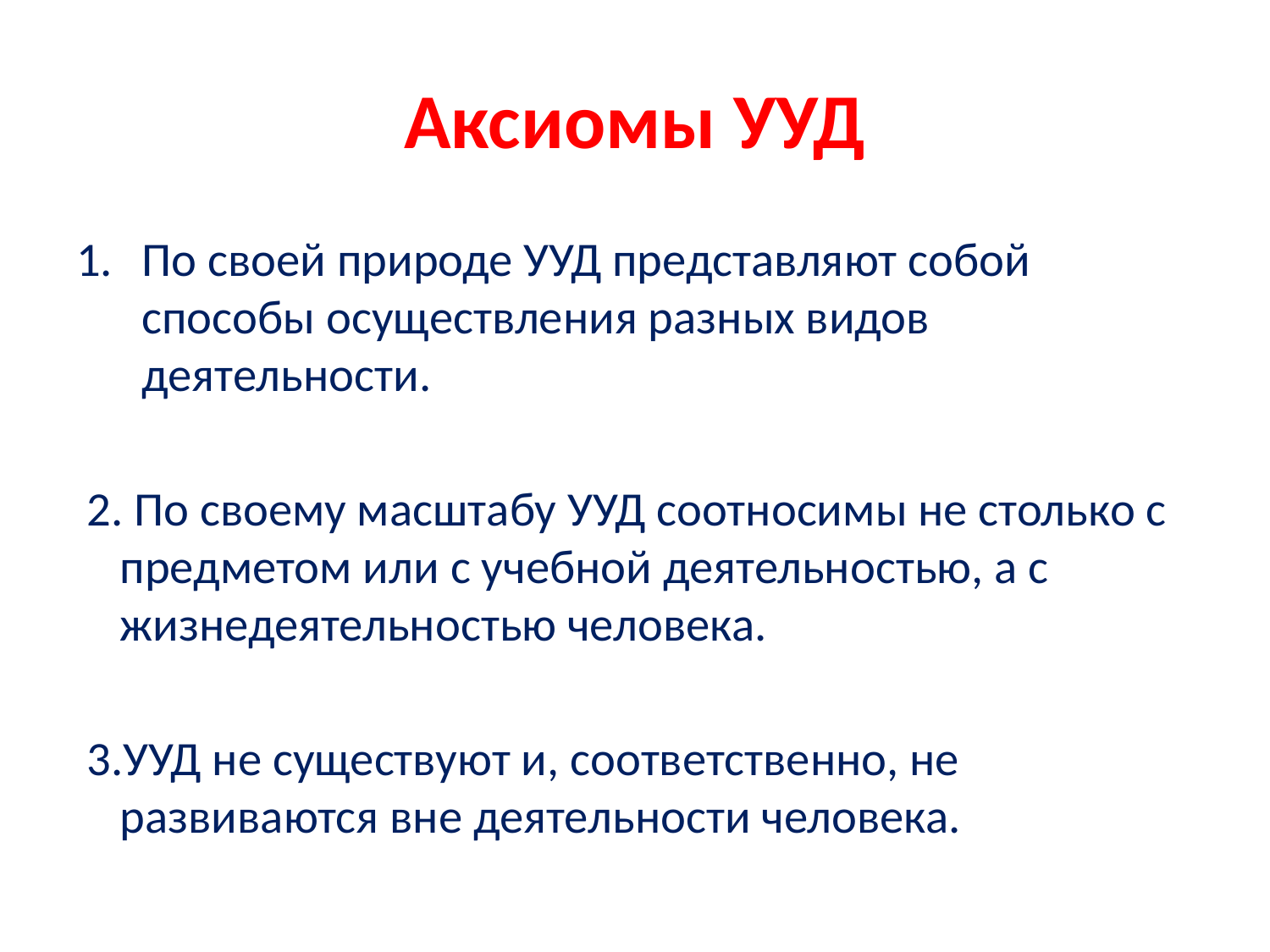

# Аксиомы УУД
По своей природе УУД представляют собой способы осуществления разных видов деятельности.

 2. По своему масштабу УУД соотносимы не столько с предметом или с учебной деятельностью, а с жизнедеятельностью человека.

 3.УУД не существуют и, соответственно, не развиваются вне деятельности человека.